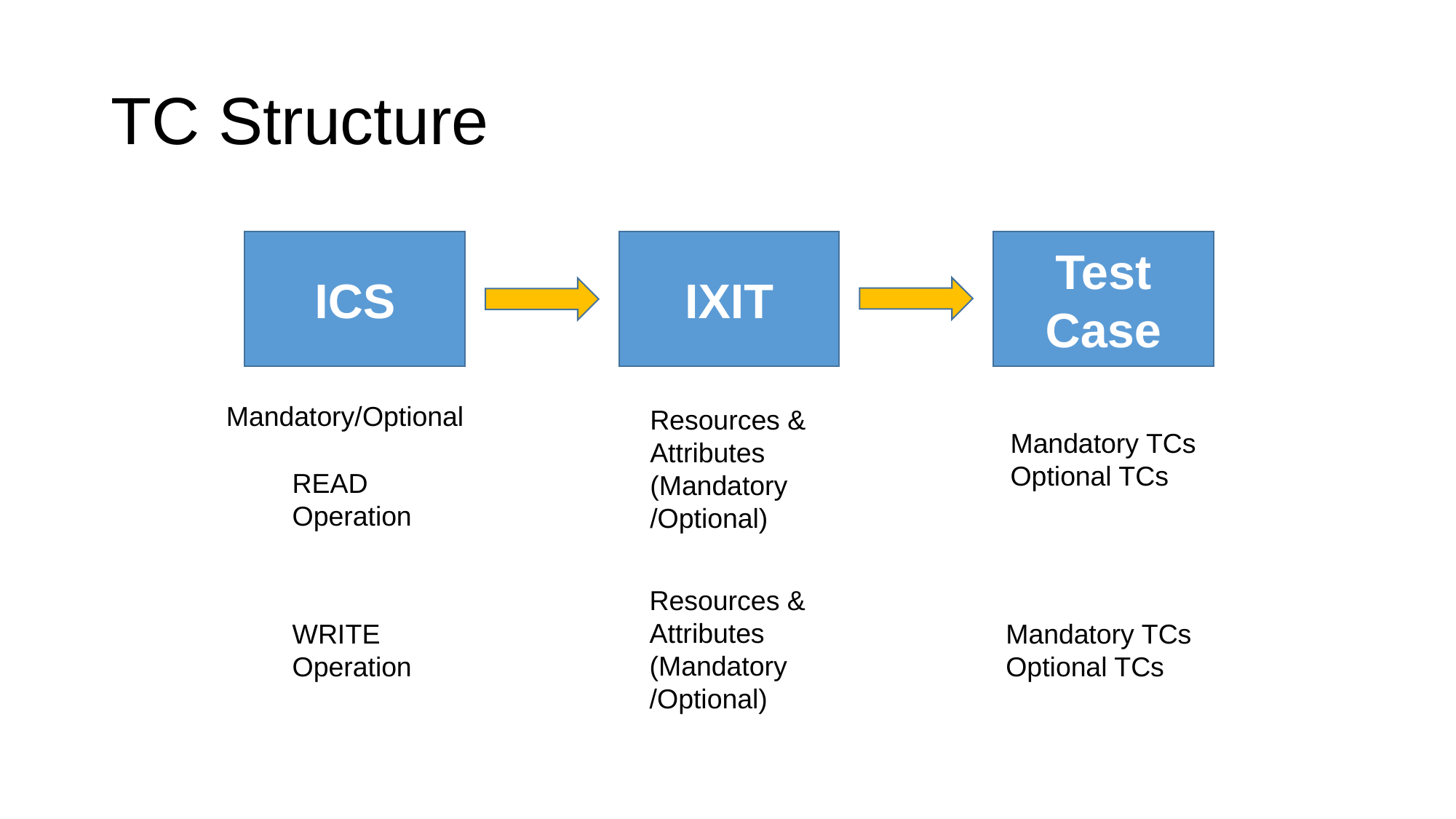

# TC Structure
ICS
IXIT
Test
Case

Mandatory/Optional
Resources &
Attributes
(Mandatory
/Optional)
Mandatory TCs
Optional TCs
READ
Operation
Resources &
Attributes
(Mandatory
/Optional)
Mandatory TCs
Optional TCs
WRITE
Operation